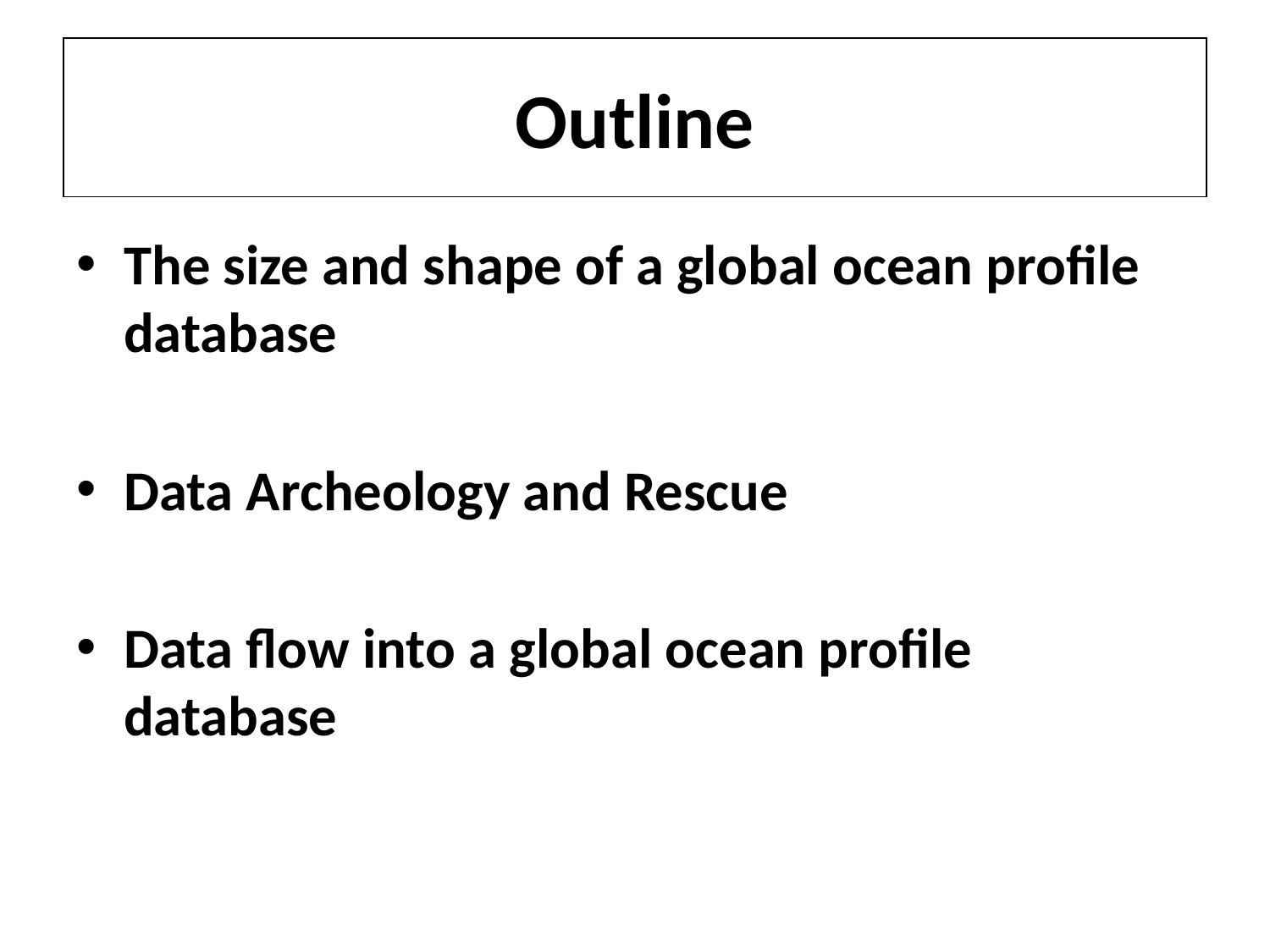

# Outline
The size and shape of a global ocean profile database

Data Archeology and Rescue

Data flow into a global ocean profile database